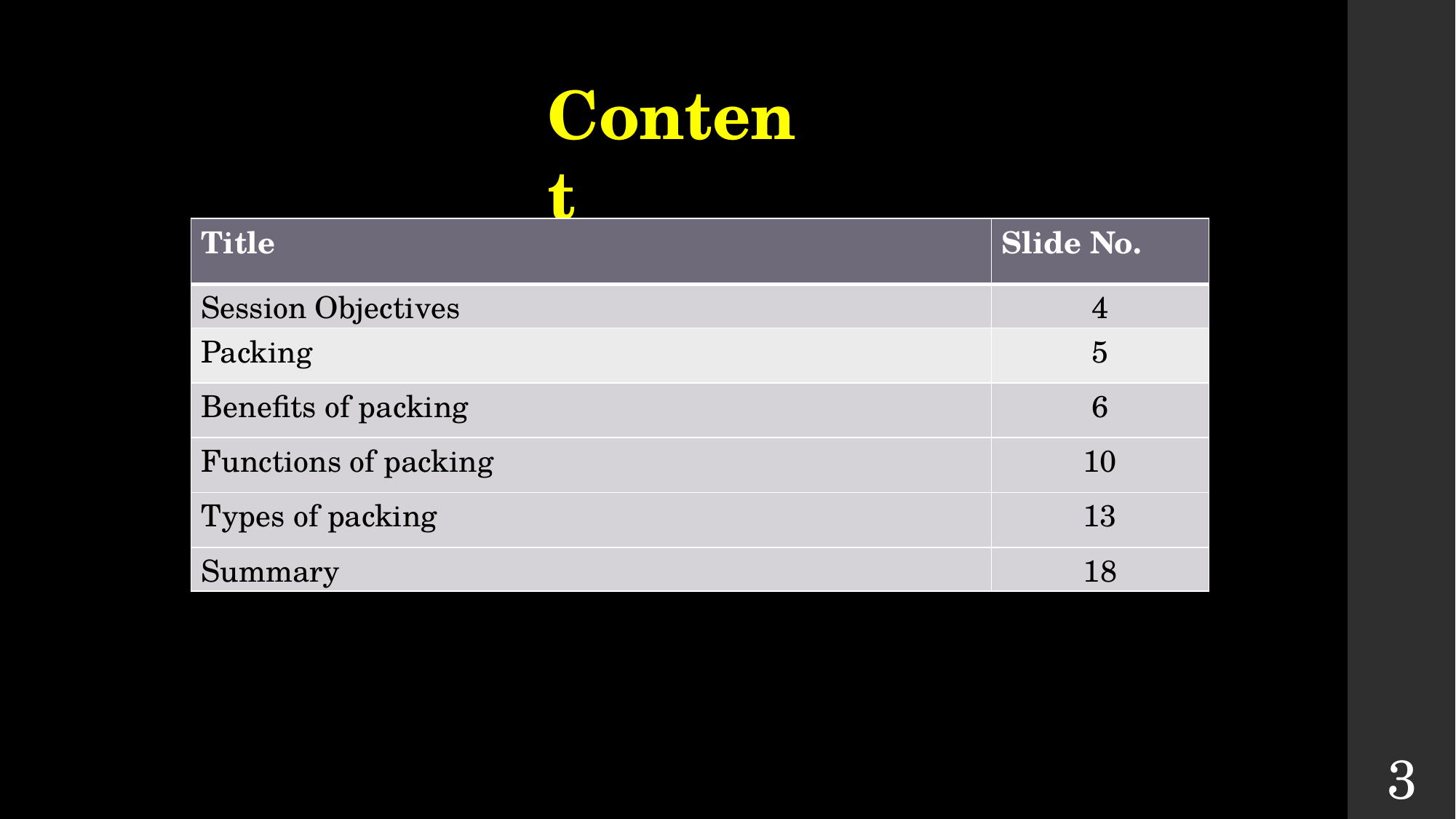

Content
| Title | Slide No. |
| --- | --- |
| Session Objectives | 4 |
| Packing | 5 |
| Benefits of packing | 6 |
| Functions of packing | 10 |
| Types of packing | 13 |
| Summary | 18 |
3